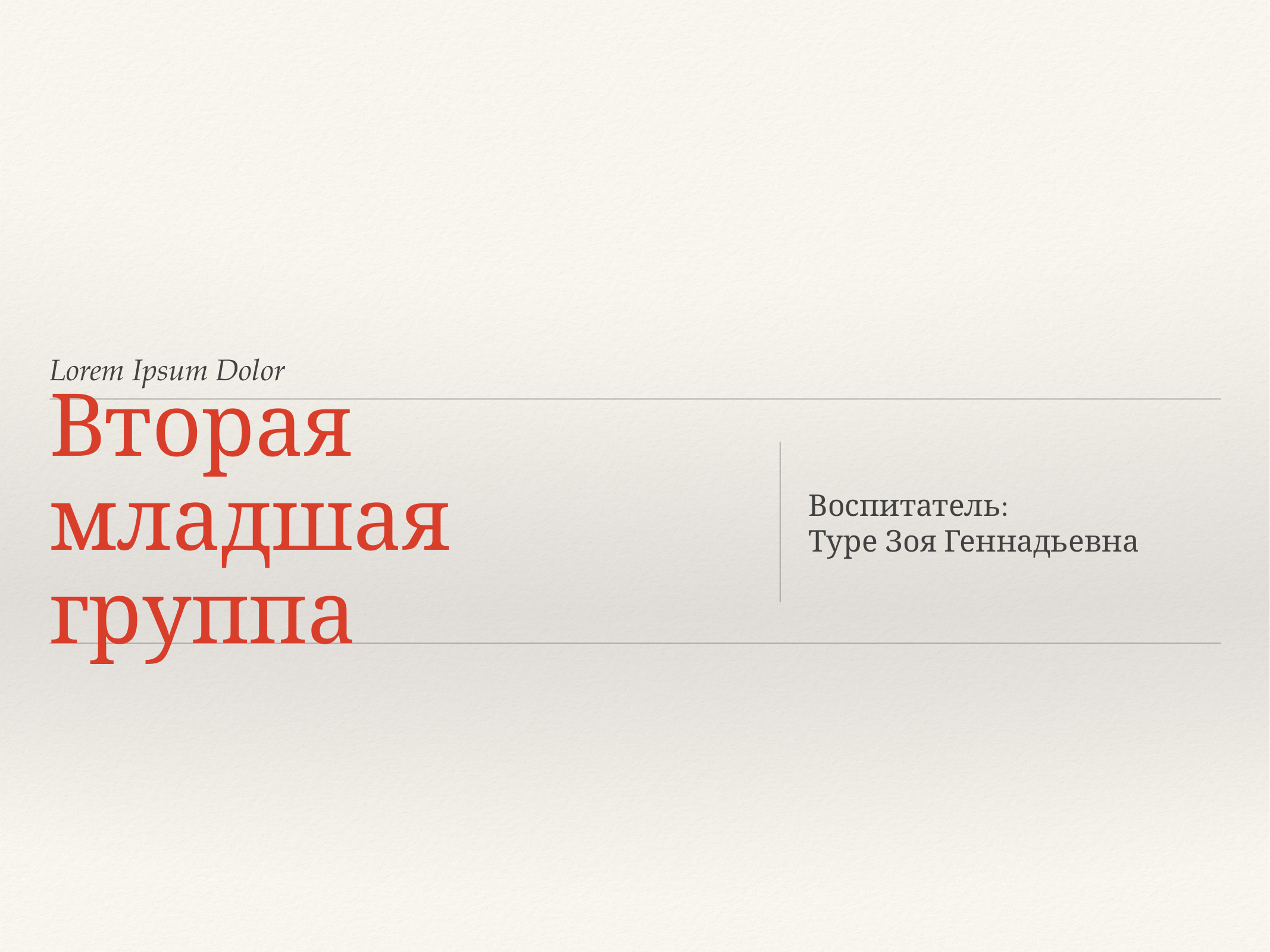

Lorem Ipsum Dolor
# Вторая младшая группа
Воспитатель:
Туре Зоя Геннадьевна